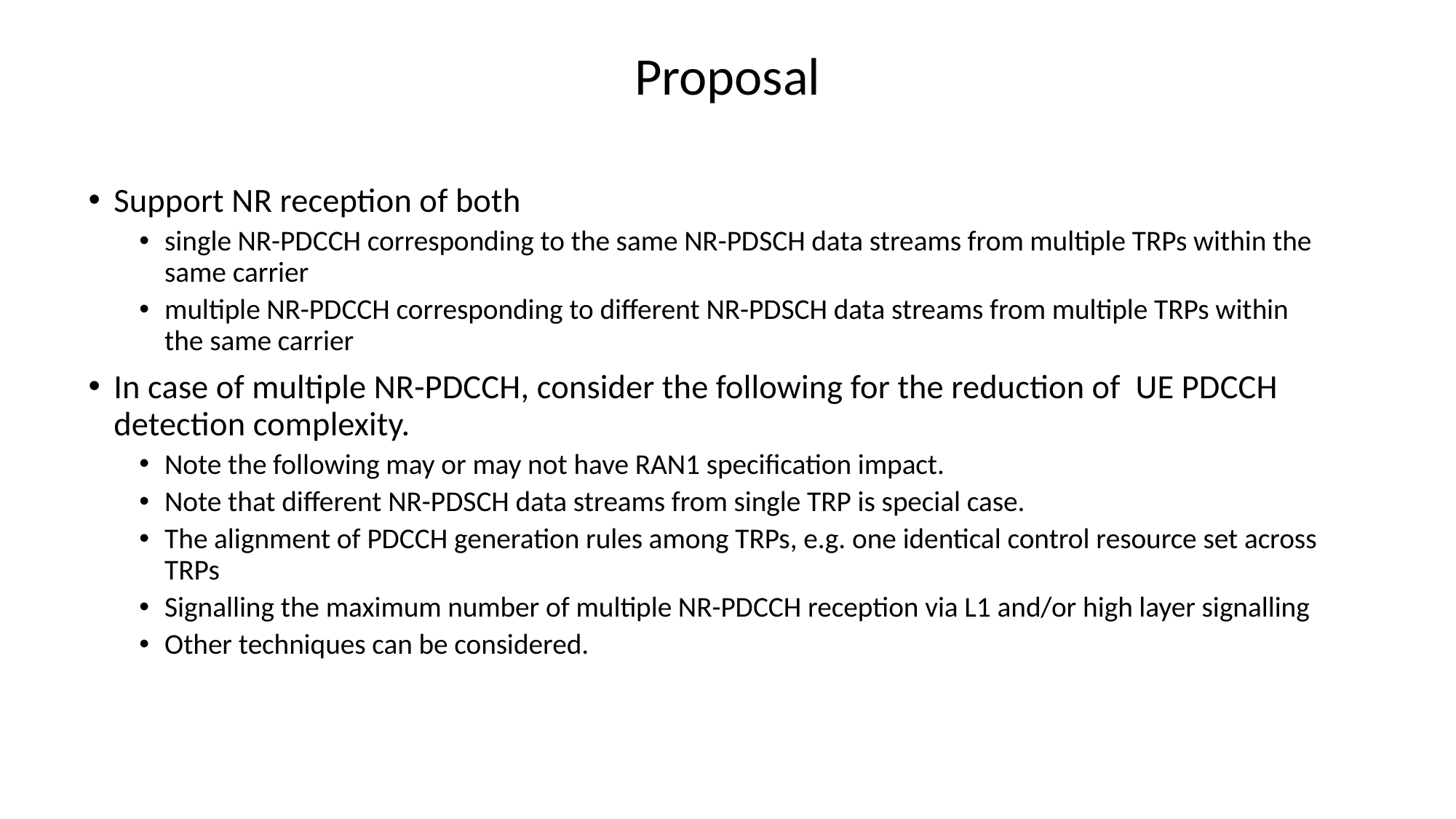

# Proposal
Support NR reception of both
single NR-PDCCH corresponding to the same NR-PDSCH data streams from multiple TRPs within the same carrier
multiple NR-PDCCH corresponding to different NR-PDSCH data streams from multiple TRPs within the same carrier
In case of multiple NR-PDCCH, consider the following for the reduction of  UE PDCCH detection complexity.
Note the following may or may not have RAN1 specification impact.
Note that different NR-PDSCH data streams from single TRP is special case.
The alignment of PDCCH generation rules among TRPs, e.g. one identical control resource set across TRPs
Signalling the maximum number of multiple NR-PDCCH reception via L1 and/or high layer signalling
Other techniques can be considered.